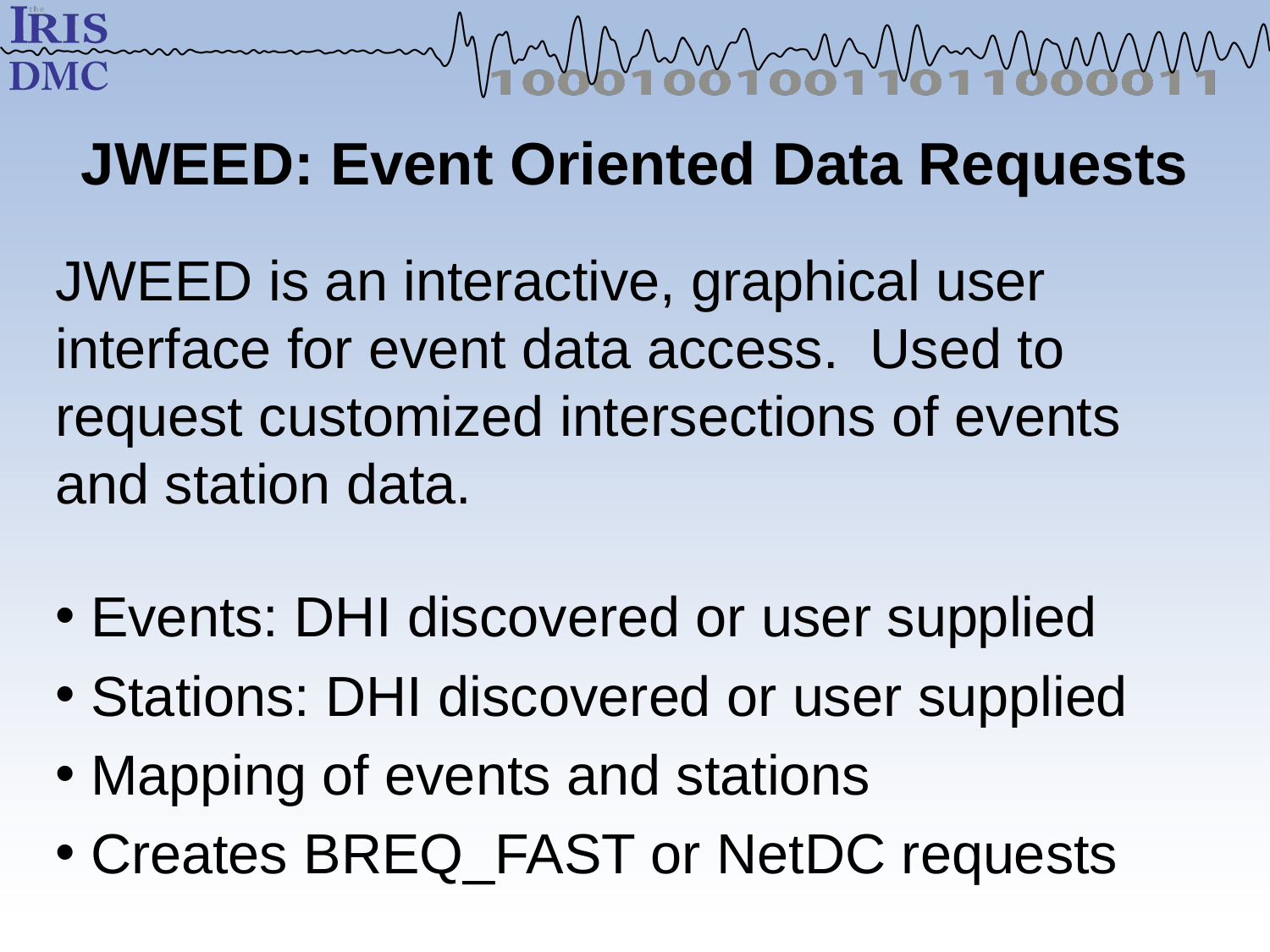

# JWEED: Event Oriented Data Requests
JWEED is an interactive, graphical user interface for event data access.  Used to request customized intersections of events and station data.

 Events: DHI discovered or user supplied
 Stations: DHI discovered or user supplied
 Mapping of events and stations
 Creates BREQ_FAST or NetDC requests